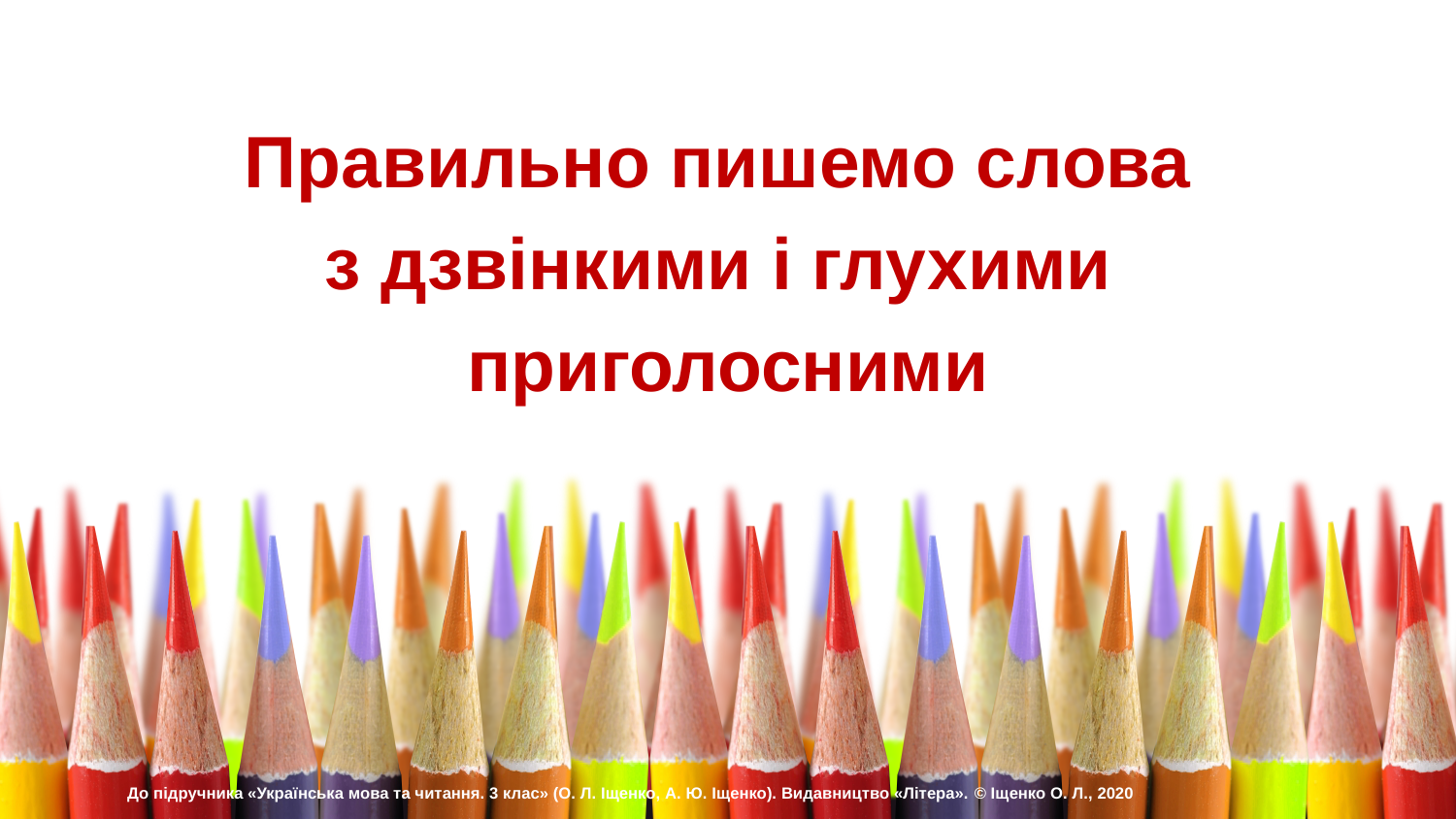

Правильно пишемо слова
з дзвінкими і глухими
приголосними
До підручника «Українська мова та читання. 3 клас» (О. Л. Іщенко, А. Ю. Іщенко). Видавництво «Літера». © Іщенко О. Л., 2020